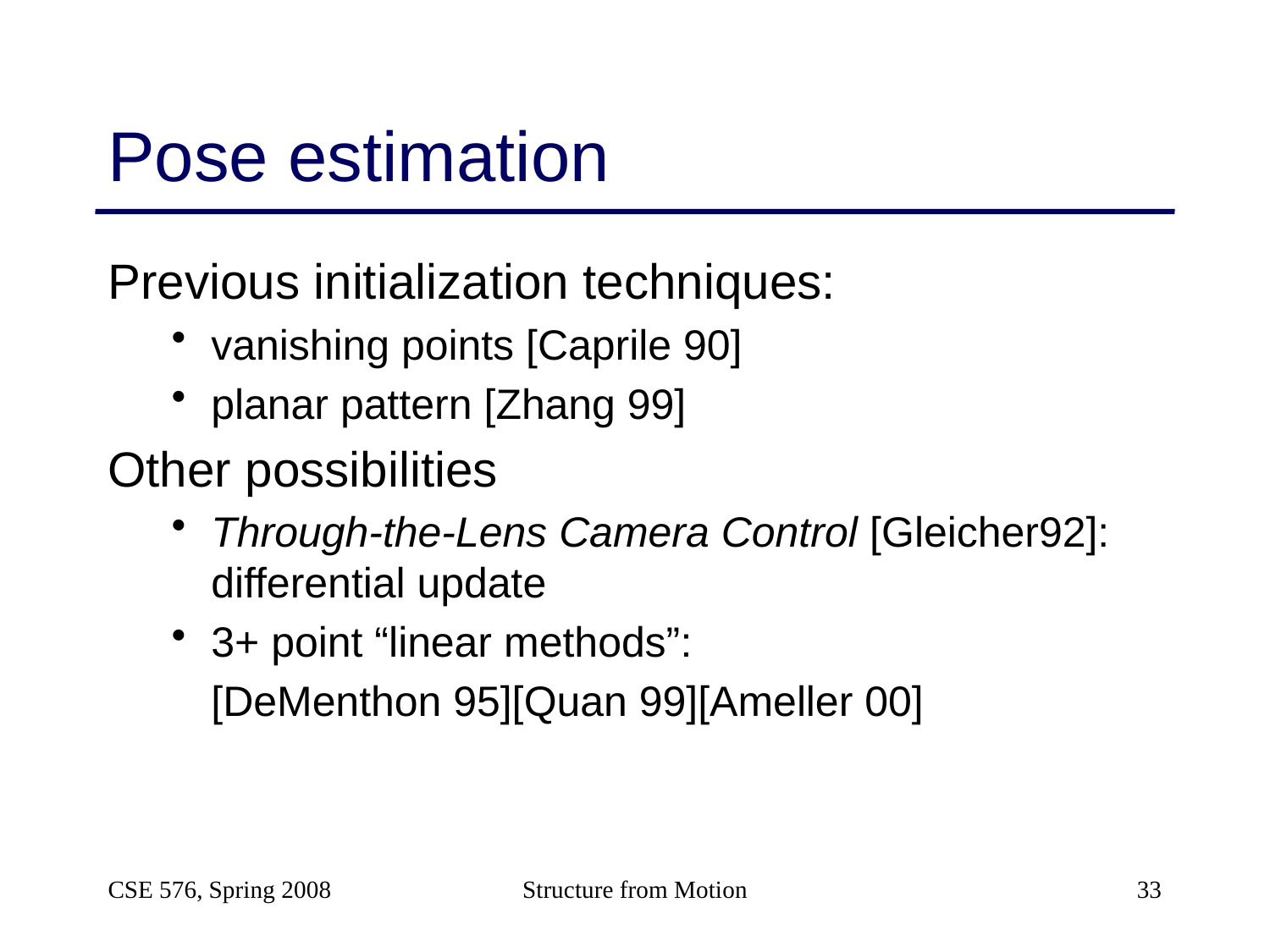

# Pose estimation
Previous initialization techniques:
vanishing points [Caprile 90]
planar pattern [Zhang 99]
Other possibilities
Through-the-Lens Camera Control [Gleicher92]: differential update
3+ point “linear methods”:
	[DeMenthon 95][Quan 99][Ameller 00]
CSE 576, Spring 2008
Structure from Motion
33